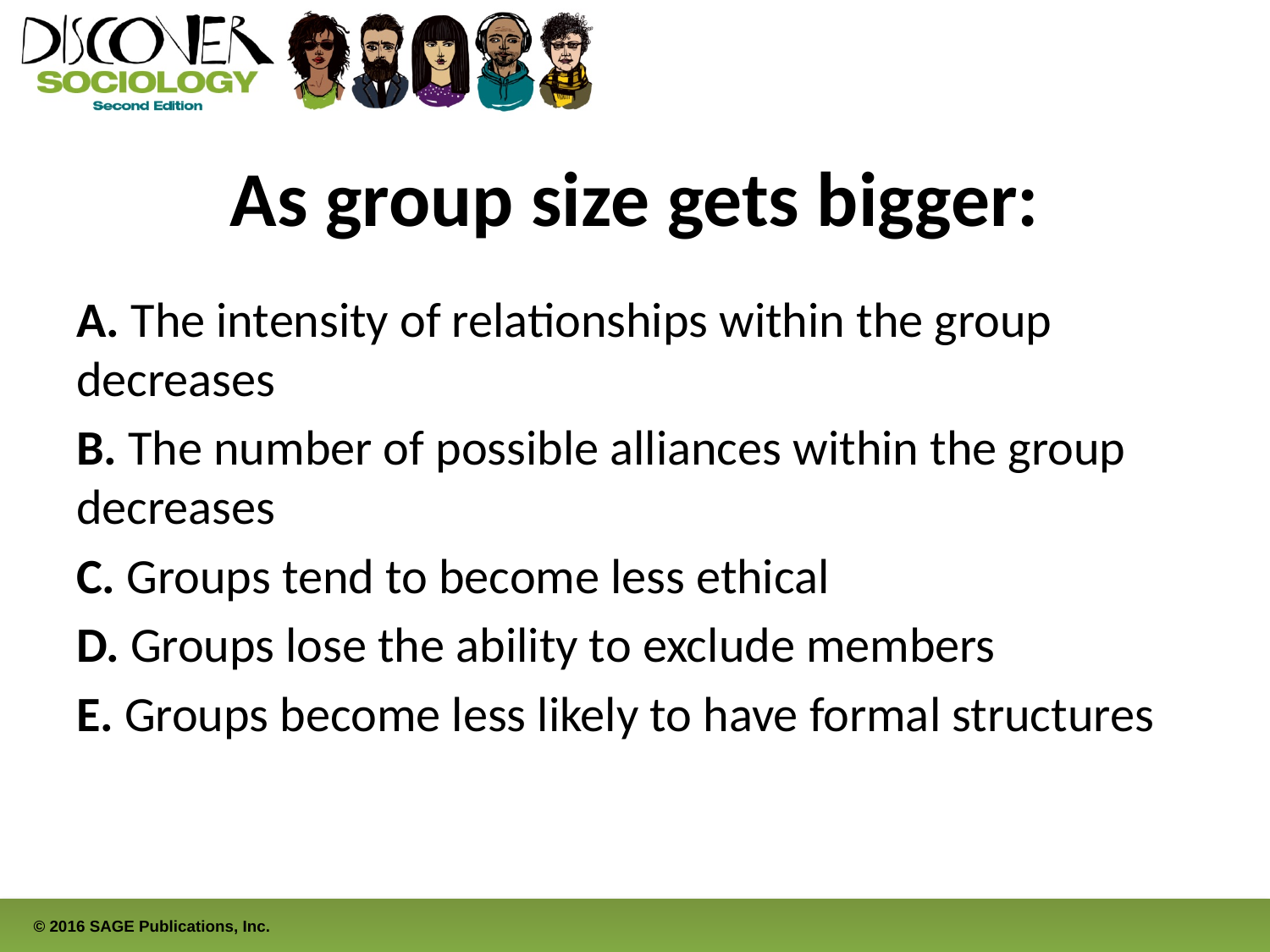

# As group size gets bigger:
A. The intensity of relationships within the group decreases
B. The number of possible alliances within the group decreases
C. Groups tend to become less ethical
D. Groups lose the ability to exclude members
E. Groups become less likely to have formal structures